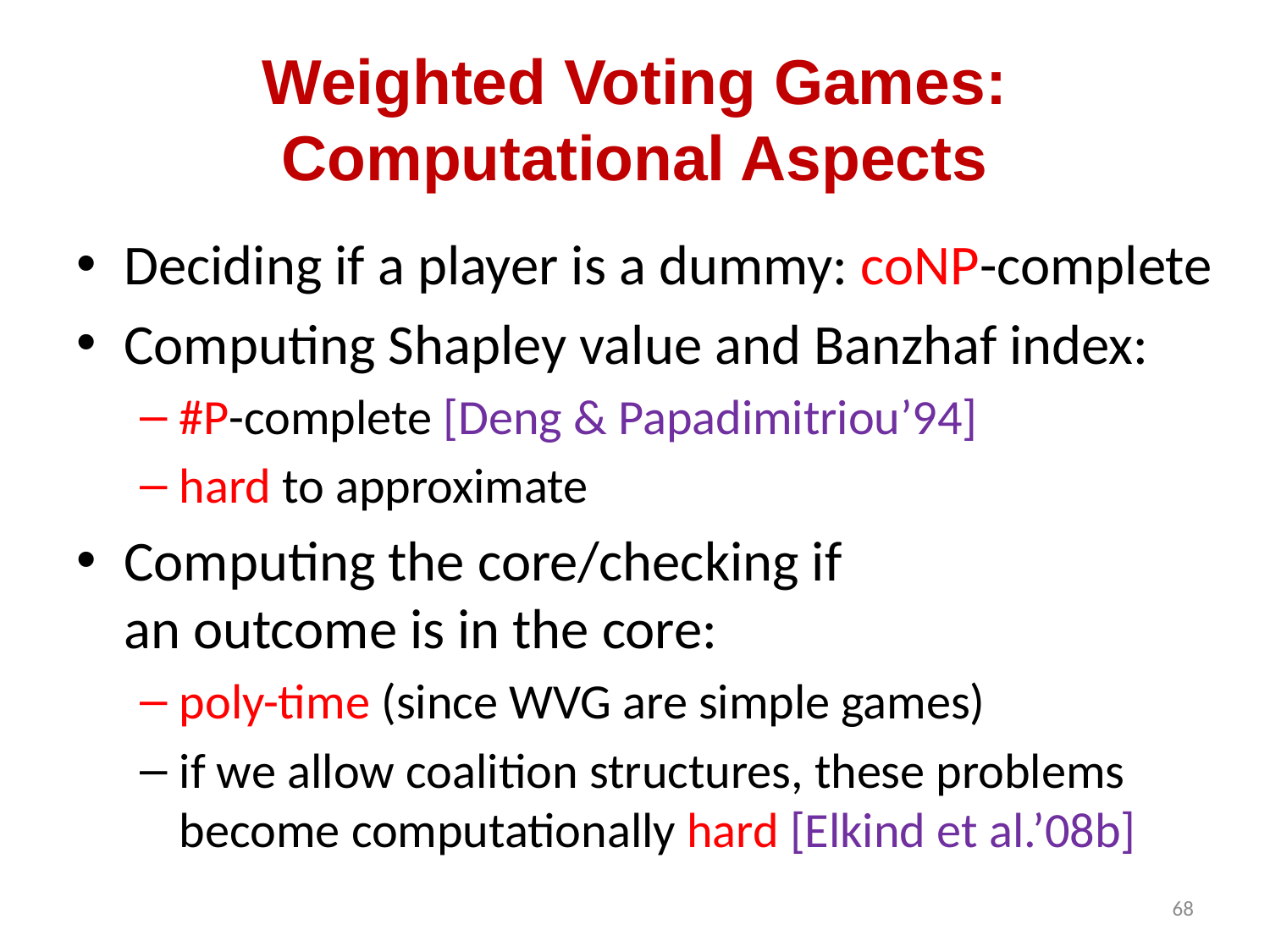

# Weighted Voting Games: Computational Aspects
Deciding if a player is a dummy: coNP-complete
Computing Shapley value and Banzhaf index:
#P-complete [Deng & Papadimitriou’94]
hard to approximate
Computing the core/checking if
an outcome is in the core:
poly-time (since WVG are simple games)
if we allow coalition structures, these problems become computationally hard [Elkind et al.’08b]
68